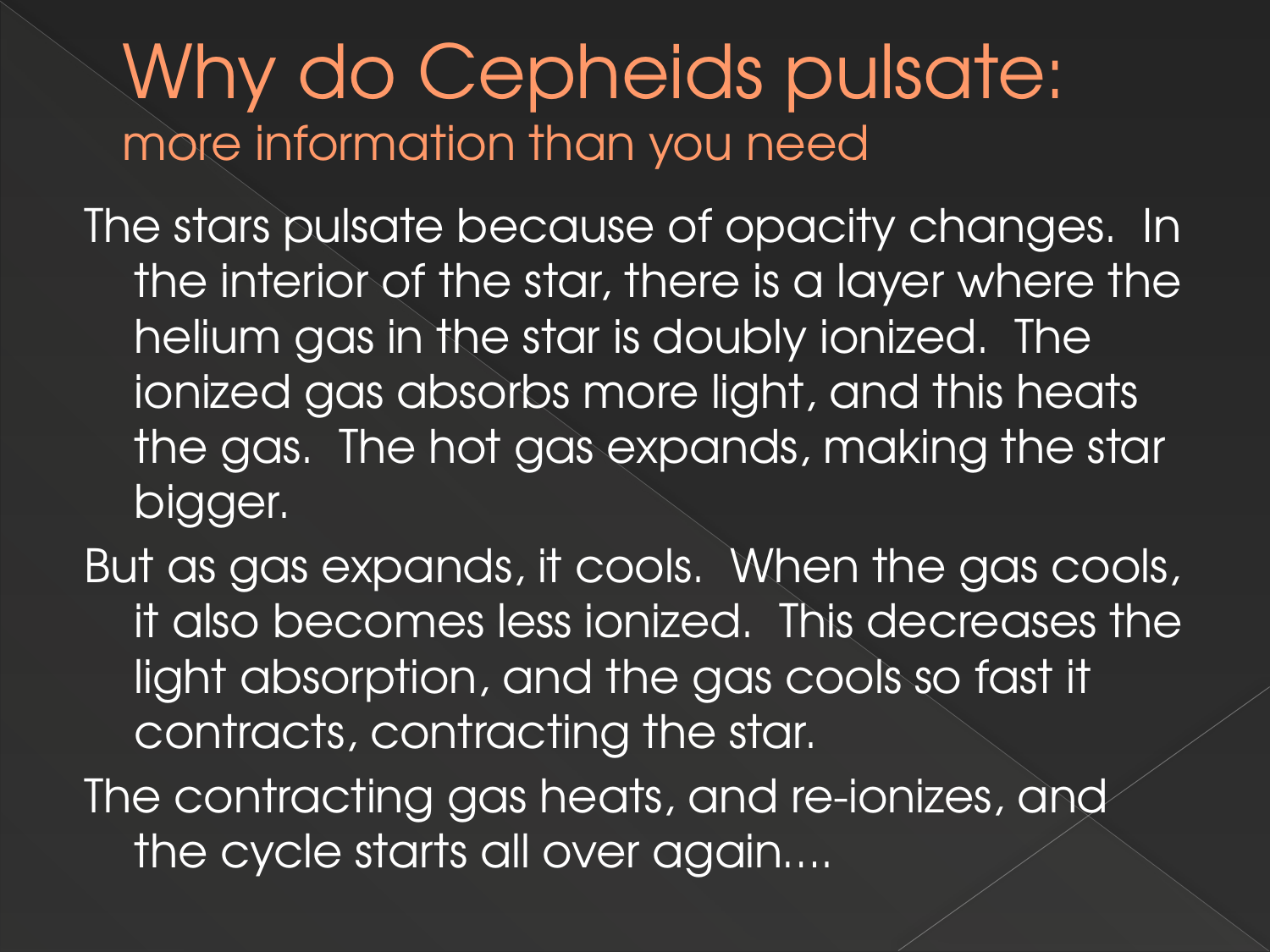

# Why do Cepheids pulsate: more information than you need
The stars pulsate because of opacity changes.  In the interior of the star, there is a layer where the helium gas in the star is doubly ionized.  The ionized gas absorbs more light, and this heats the gas.  The hot gas expands, making the star bigger.
But as gas expands, it cools.  When the gas cools, it also becomes less ionized.  This decreases the light absorption, and the gas cools so fast it contracts, contracting the star.
The contracting gas heats, and re-ionizes, and the cycle starts all over again….